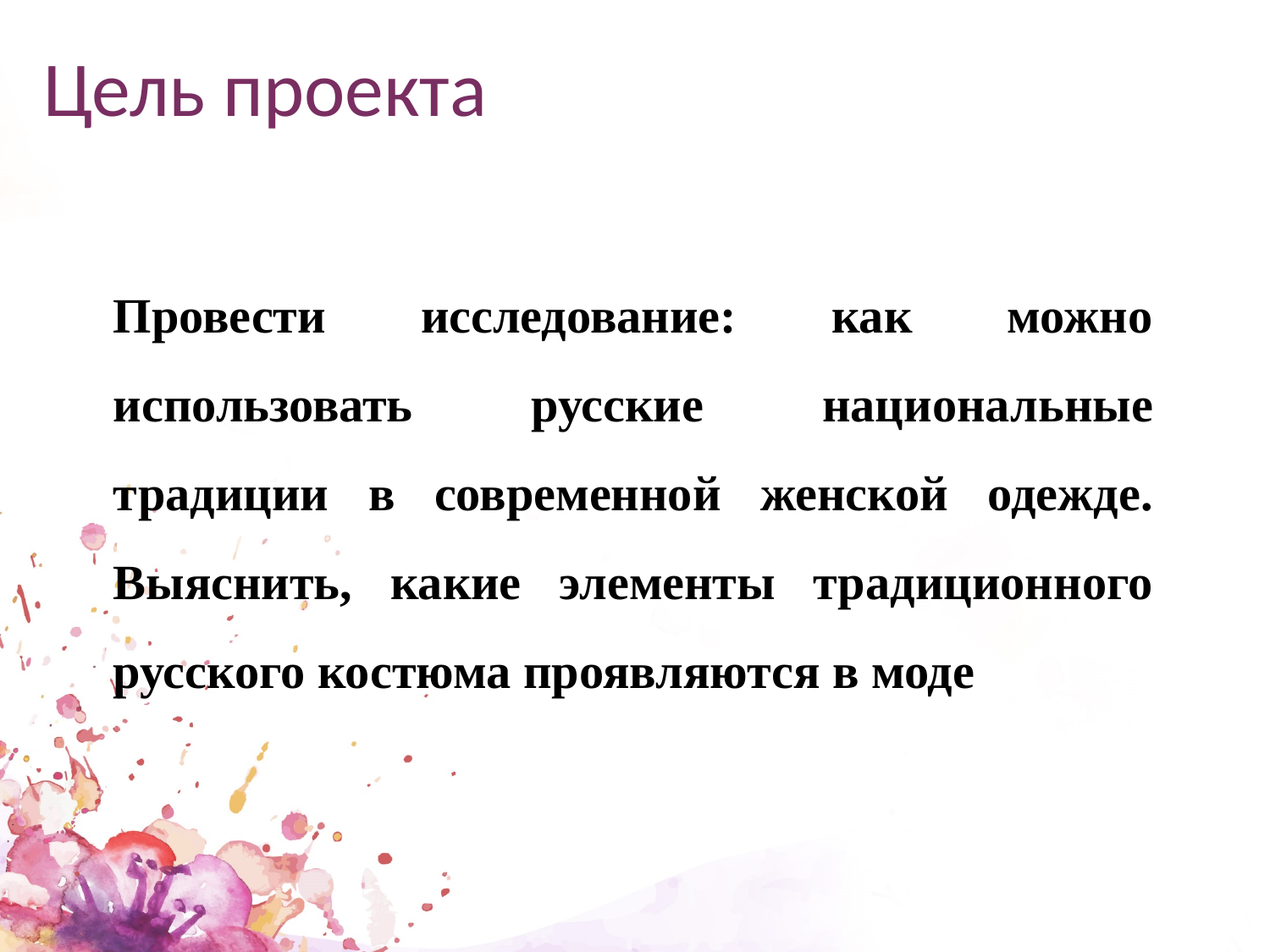

# Цель проекта
Провести исследование: как можно использовать русские национальные традиции в современной женской одежде. Выяснить, какие элементы традиционного русского костюма проявляются в моде